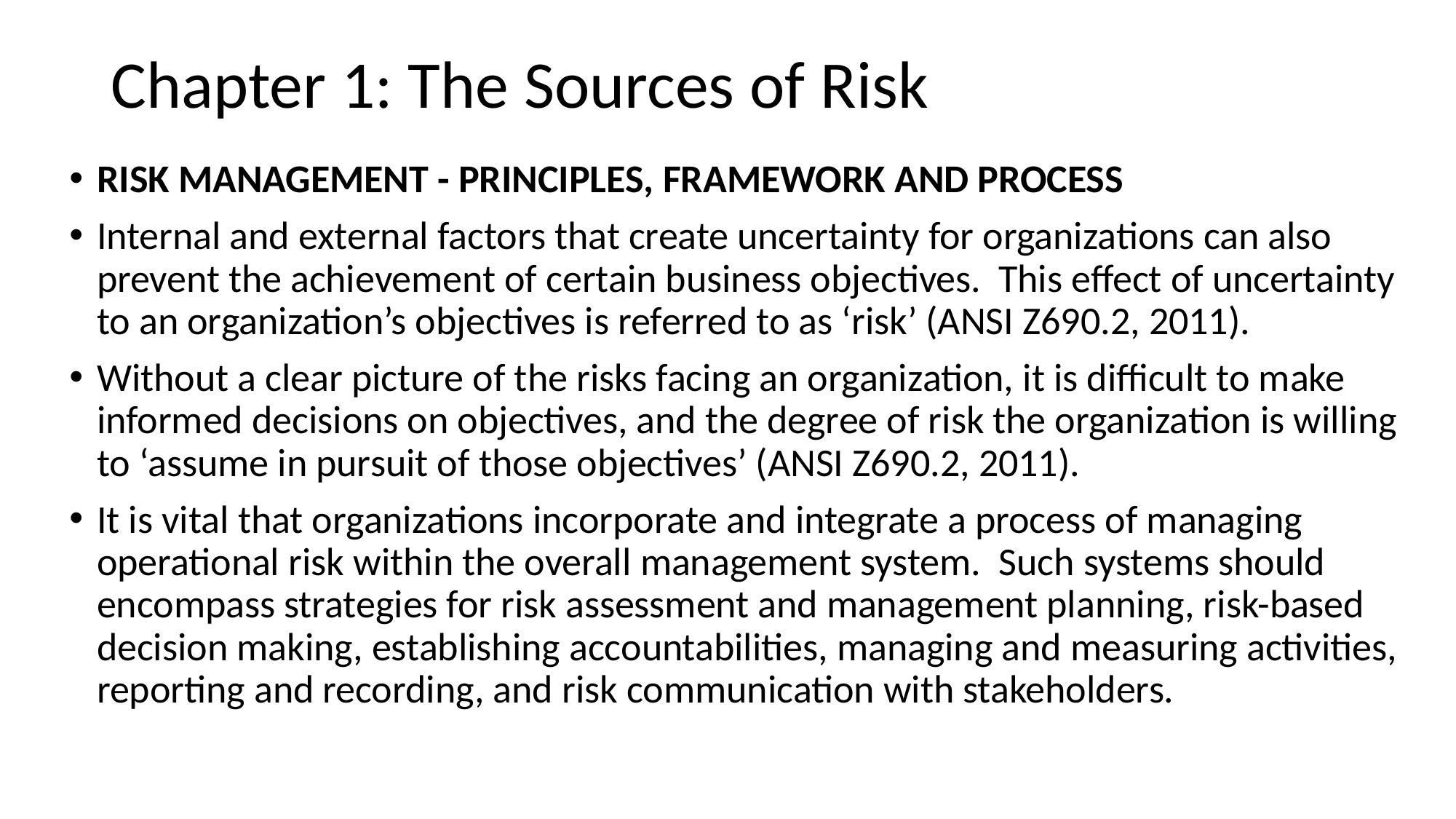

# Chapter 1: The Sources of Risk
RISK MANAGEMENT - PRINCIPLES, FRAMEWORK AND PROCESS
Internal and external factors that create uncertainty for organizations can also prevent the achievement of certain business objectives.  This effect of uncertainty to an organization’s objectives is referred to as ‘risk’ (ANSI Z690.2, 2011).
Without a clear picture of the risks facing an organization, it is difficult to make informed decisions on objectives, and the degree of risk the organization is willing to ‘assume in pursuit of those objectives’ (ANSI Z690.2, 2011).
It is vital that organizations incorporate and integrate a process of managing operational risk within the overall management system.  Such systems should encompass strategies for risk assessment and management planning, risk-based decision making, establishing accountabilities, managing and measuring activities, reporting and recording, and risk communication with stakeholders.